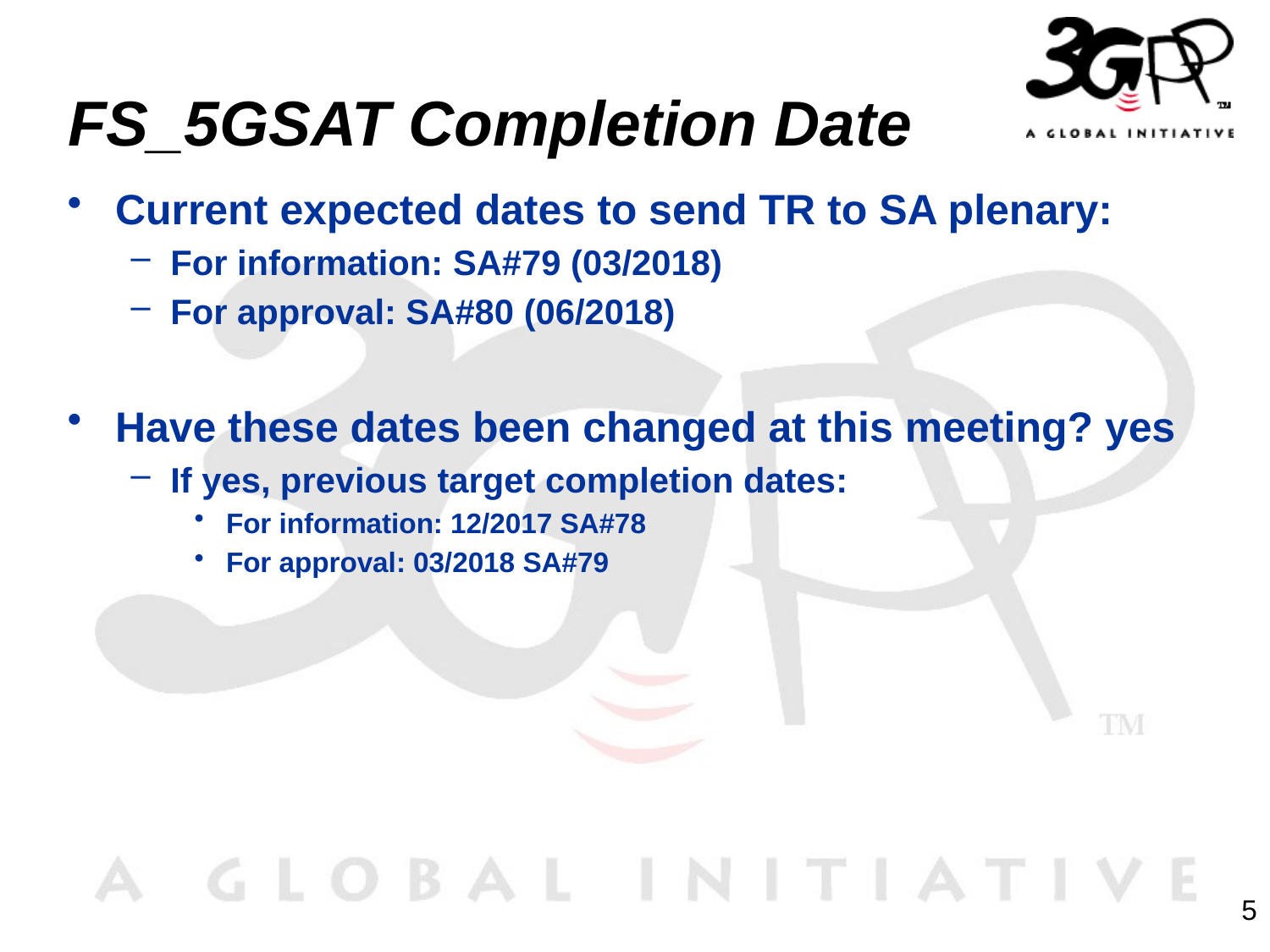

# FS_5GSAT Completion Date
Current expected dates to send TR to SA plenary:
For information: SA#79 (03/2018)
For approval: SA#80 (06/2018)

Have these dates been changed at this meeting? yes
If yes, previous target completion dates:
For information: 12/2017 SA#78
For approval: 03/2018 SA#79

5